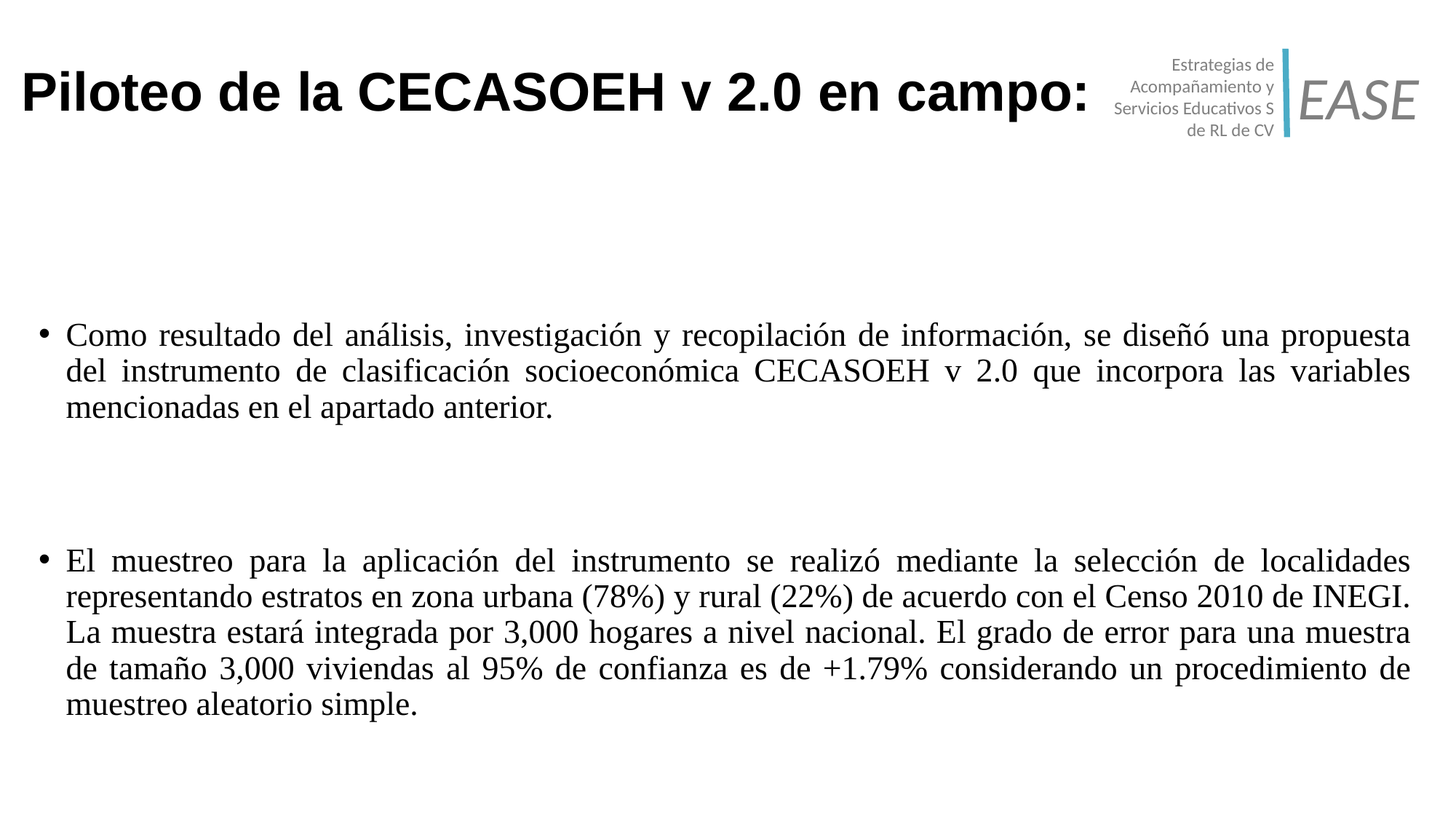

# Piloteo de la CECASOEH v 2.0 en campo:
Estrategias de Acompañamiento y Servicios Educativos S de RL de CV

EASE

Como resultado del análisis, investigación y recopilación de información, se diseñó una propuesta del instrumento de clasificación socioeconómica CECASOEH v 2.0 que incorpora las variables mencionadas en el apartado anterior.

El muestreo para la aplicación del instrumento se realizó mediante la selección de localidades representando estratos en zona urbana (78%) y rural (22%) de acuerdo con el Censo 2010 de INEGI. La muestra estará integrada por 3,000 hogares a nivel nacional. El grado de error para una muestra de tamaño 3,000 viviendas al 95% de confianza es de +1.79% considerando un procedimiento de muestreo aleatorio simple.